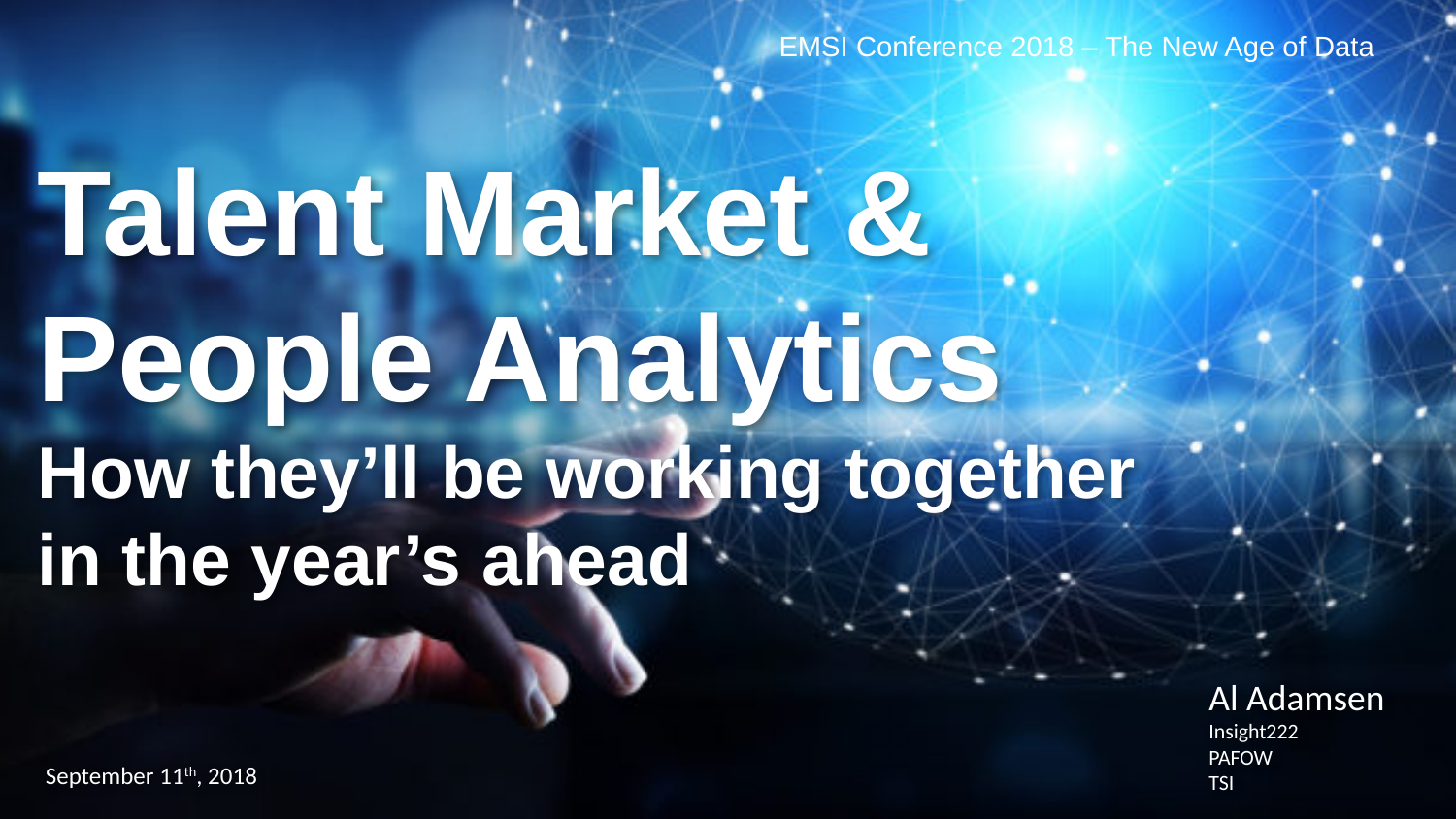

EMSI Conference 2018 – The New Age of Data
Talent Market &
People Analytics
How they’ll be working together in the year’s ahead
Al Adamsen
Insight222
PAFOW
TSI
September 11th, 2018